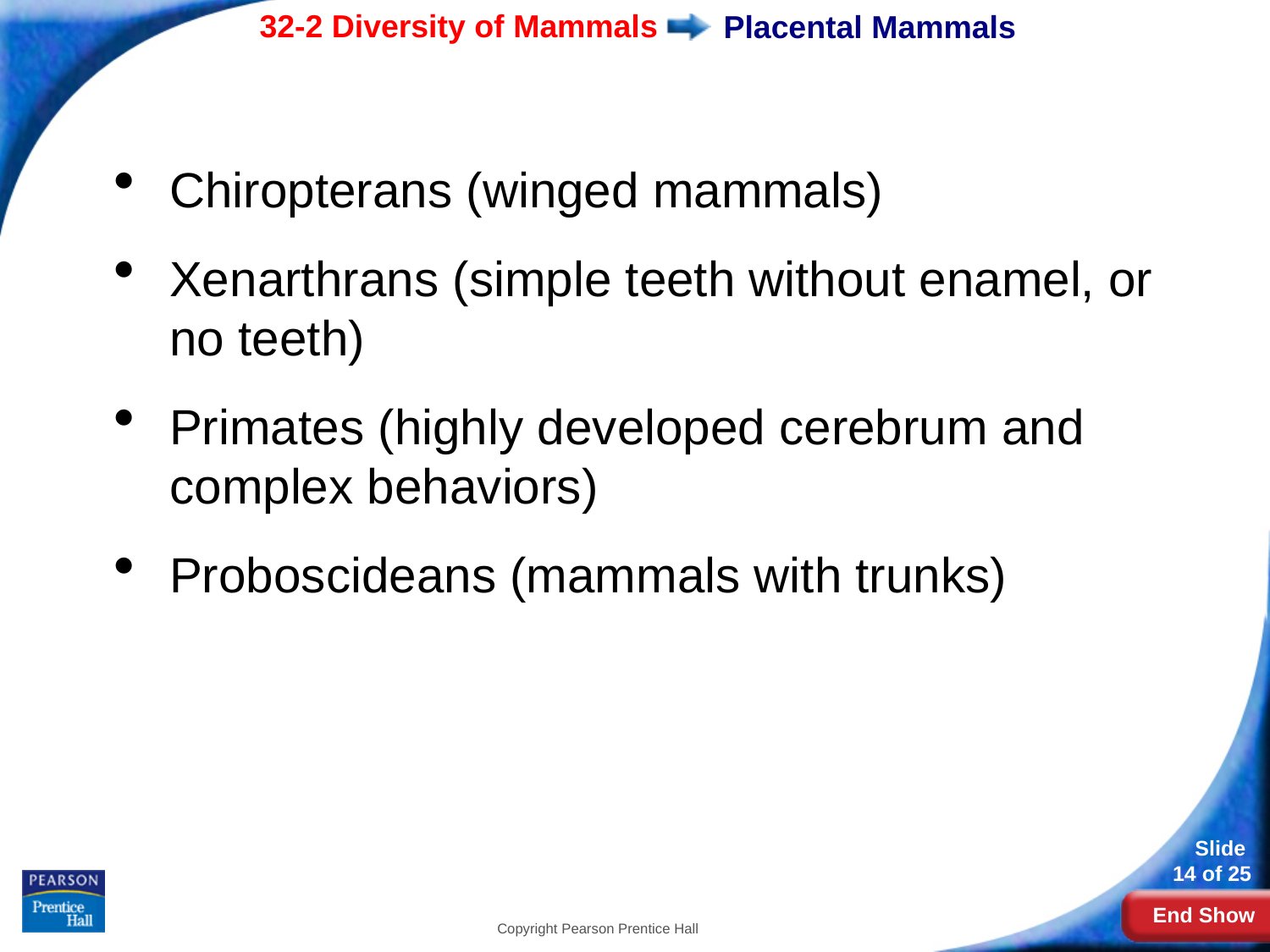

# Placental Mammals
Chiropterans (winged mammals)
Xenarthrans (simple teeth without enamel, or no teeth)
Primates (highly developed cerebrum and complex behaviors)
Proboscideans (mammals with trunks)
Copyright Pearson Prentice Hall